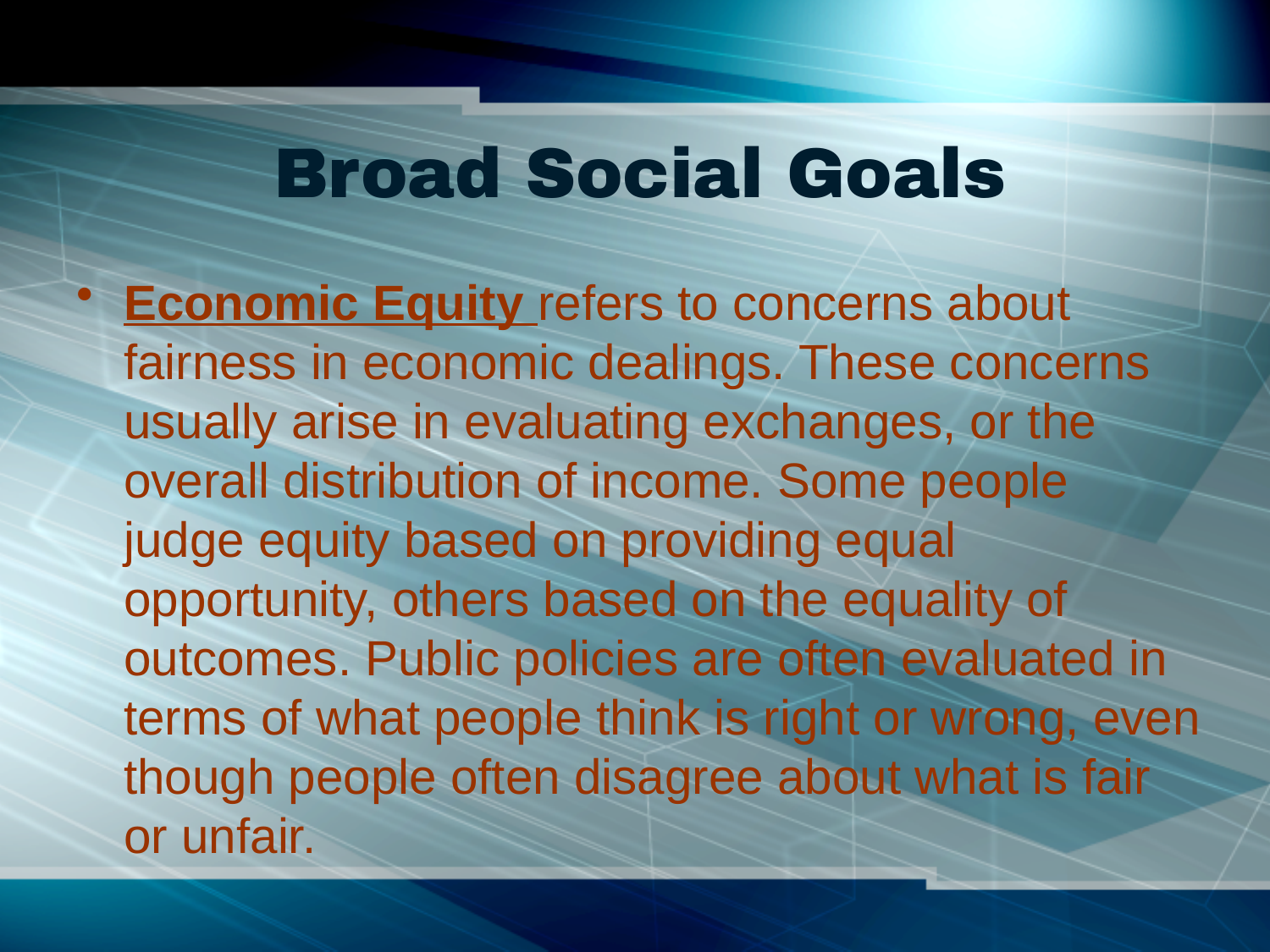

# Broad Social Goals
Economic Equity refers to concerns about fairness in economic dealings. These concerns usually arise in evaluating exchanges, or the overall distribution of income. Some people judge equity based on providing equal opportunity, others based on the equality of outcomes. Public policies are often evaluated in terms of what people think is right or wrong, even though people often disagree about what is fair or unfair.